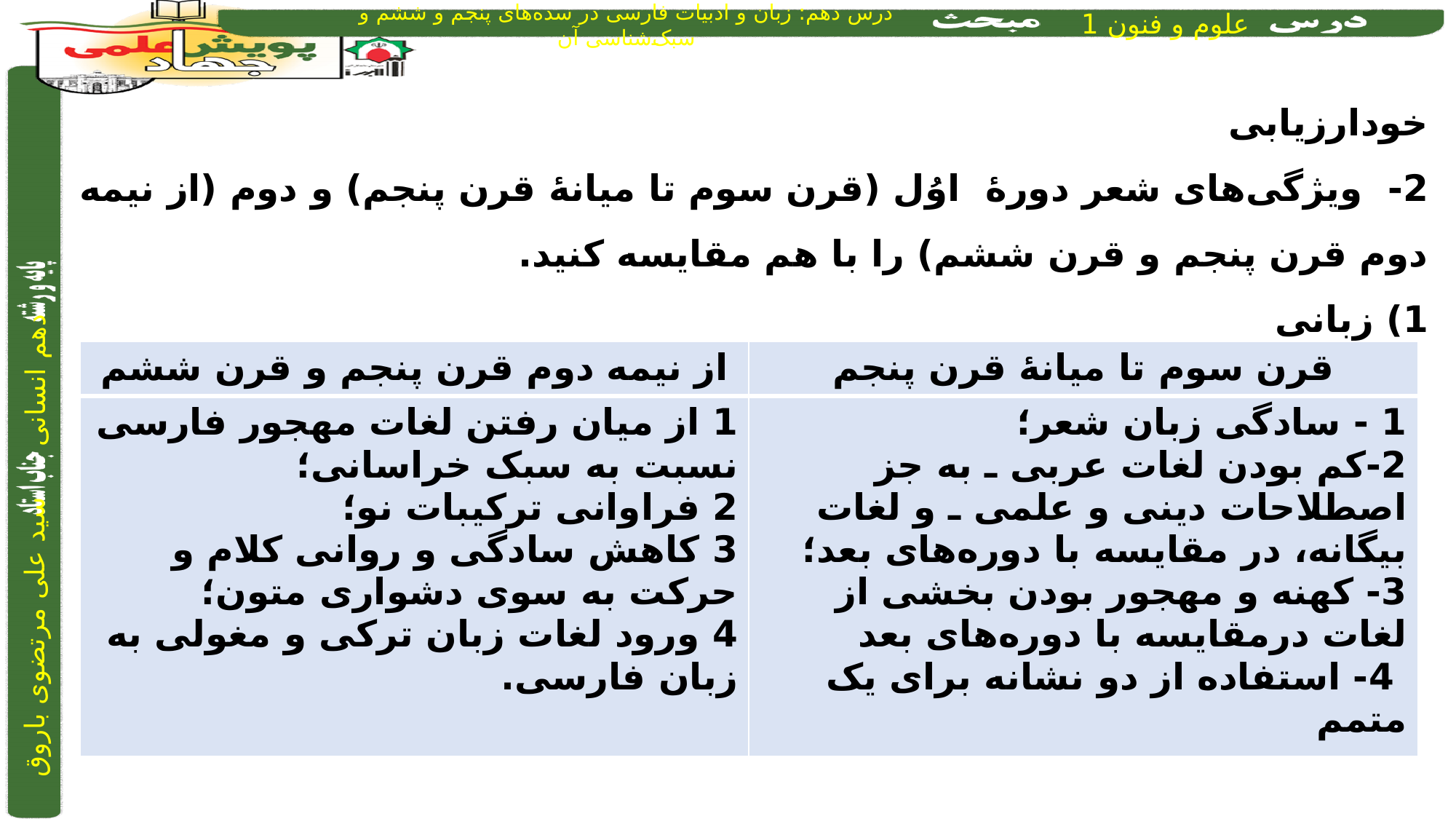

خودارزیابی
2-  ویژگی‌های شعر دورۀ  اوُل (قرن سوم تا میانۀ قرن پنجم) و دوم (از نیمه دوم قرن پنجم و قرن ششم) را با هم مقایسه کنید.
1) زبانی

| از نیمه دوم قرن پنجم و قرن ششم | قرن سوم تا میانۀ قرن پنجم |
| --- | --- |
| 1 از میان رفتن لغات مهجور فارسی نسبت به سبک خراسانی؛ 2 فراوانی ترکیبات نو؛ 3 کاهش سادگی و روانی کلام و حرکت به سوی دشواری متون؛ 4 ورود لغات زبان ترکی و مغولی به زبان فارسی. | 1 - سادگی زبان شعر؛ 2-کم بودن لغات عربی ـ به جز اصطلاحات دینی و علمی ـ و لغات بیگانه، در مقایسه با دوره‌های بعد؛ 3- کهنه و مهجور بودن بخشی از لغات درمقایسه با دوره‌های بعد 4- استفاده از دو نشانه برای یک متمم |